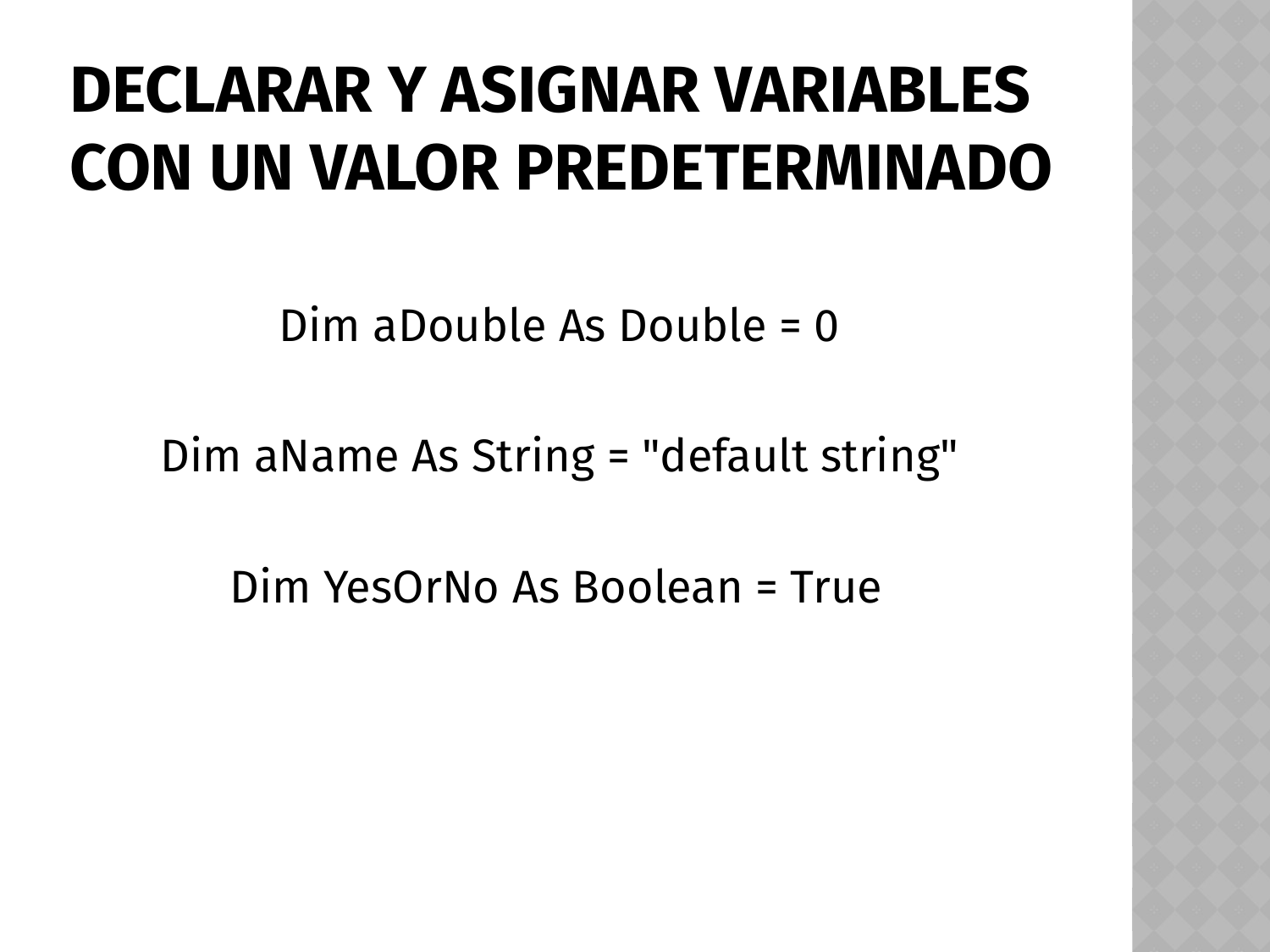

# Declarar y asignar variables con un valor predeterminado

Dim aDouble As Double = 0

Dim aName As String = "default string"

Dim YesOrNo As Boolean = True